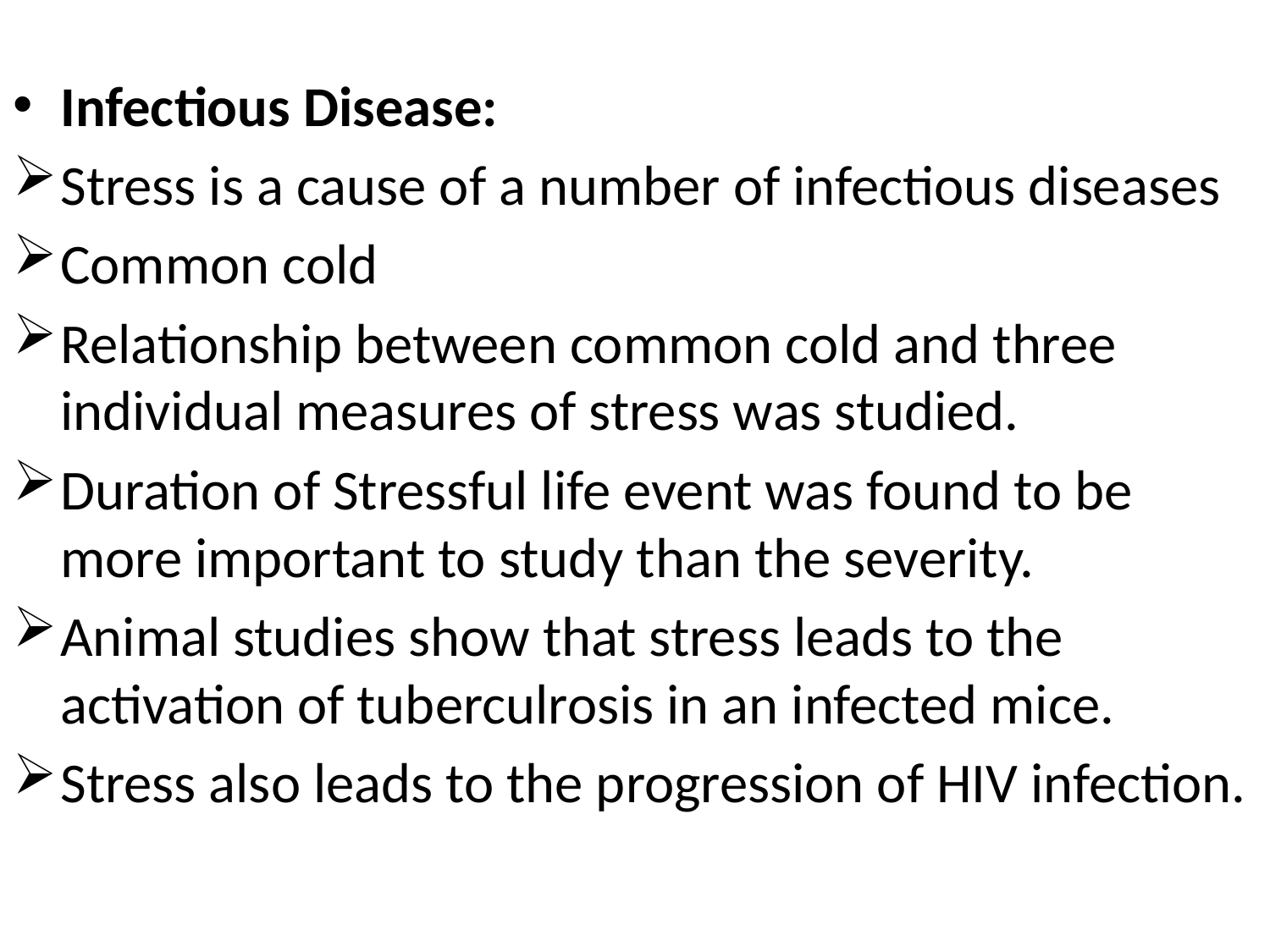

#
Infectious Disease:
Stress is a cause of a number of infectious diseases
Common cold
Relationship between common cold and three individual measures of stress was studied.
Duration of Stressful life event was found to be more important to study than the severity.
Animal studies show that stress leads to the activation of tuberculrosis in an infected mice.
Stress also leads to the progression of HIV infection.